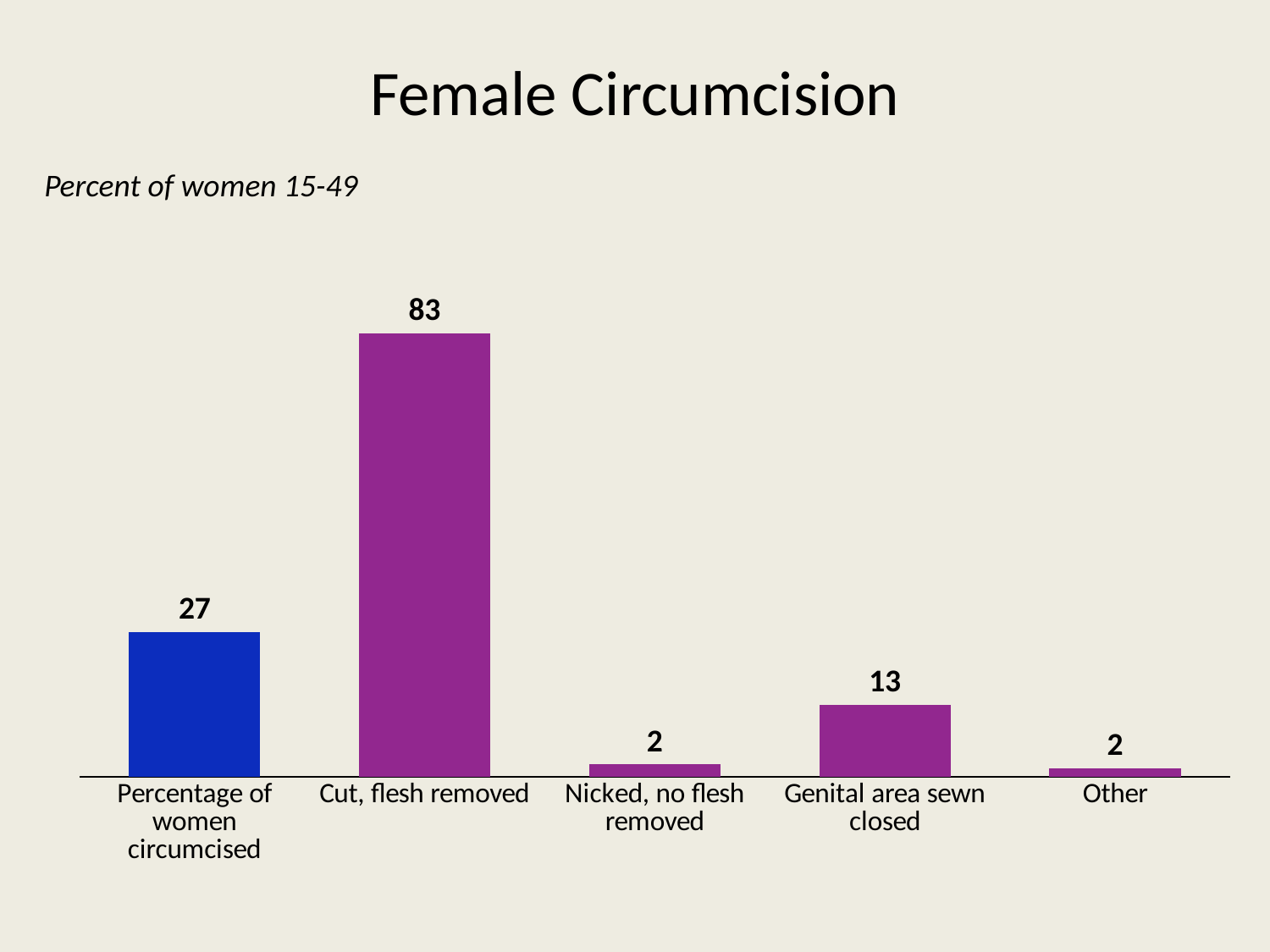

# Female Circumcision
Percent of women 15-49

### Chart

| Category | Series 1 |
|---|---|
| Percentage of women circumcised | 27.0 |
| Cut, flesh removed | 82.7 |
| Nicked, no flesh removed | 2.3 |
| Genital area sewn closed | 13.4 |
| Other | 1.6 |